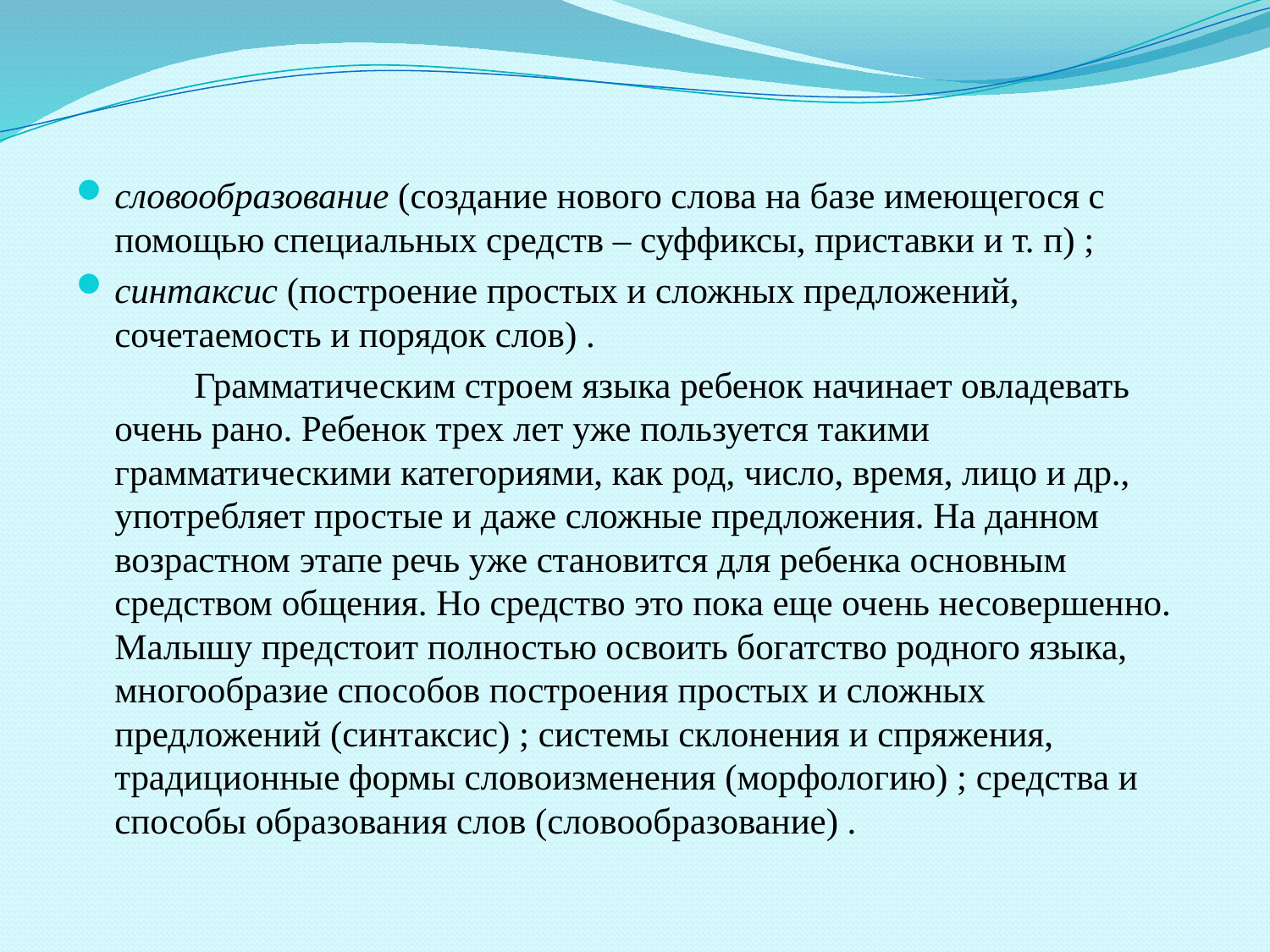

словообразование (создание нового слова на базе имеющегося с помощью специальных средств – суффиксы, приставки и т. п) ;
синтаксис (построение простых и сложных предложений, сочетаемость и порядок слов) .
             Грамматическим строем языка ребенок начинает овладевать очень рано. Ребенок трех лет уже пользуется такими грамматическими категориями, как род, число, время, лицо и др., употребляет простые и даже сложные предложения. На данном возрастном этапе речь уже становится для ребенка основным средством общения. Но средство это пока еще очень несовершенно. Малышу предстоит полностью освоить богатство родного языка, многообразие способов построения простых и сложных предложений (синтаксис) ; системы склонения и спряжения, традиционные формы словоизменения (морфологию) ; средства и способы образования слов (словообразование) .